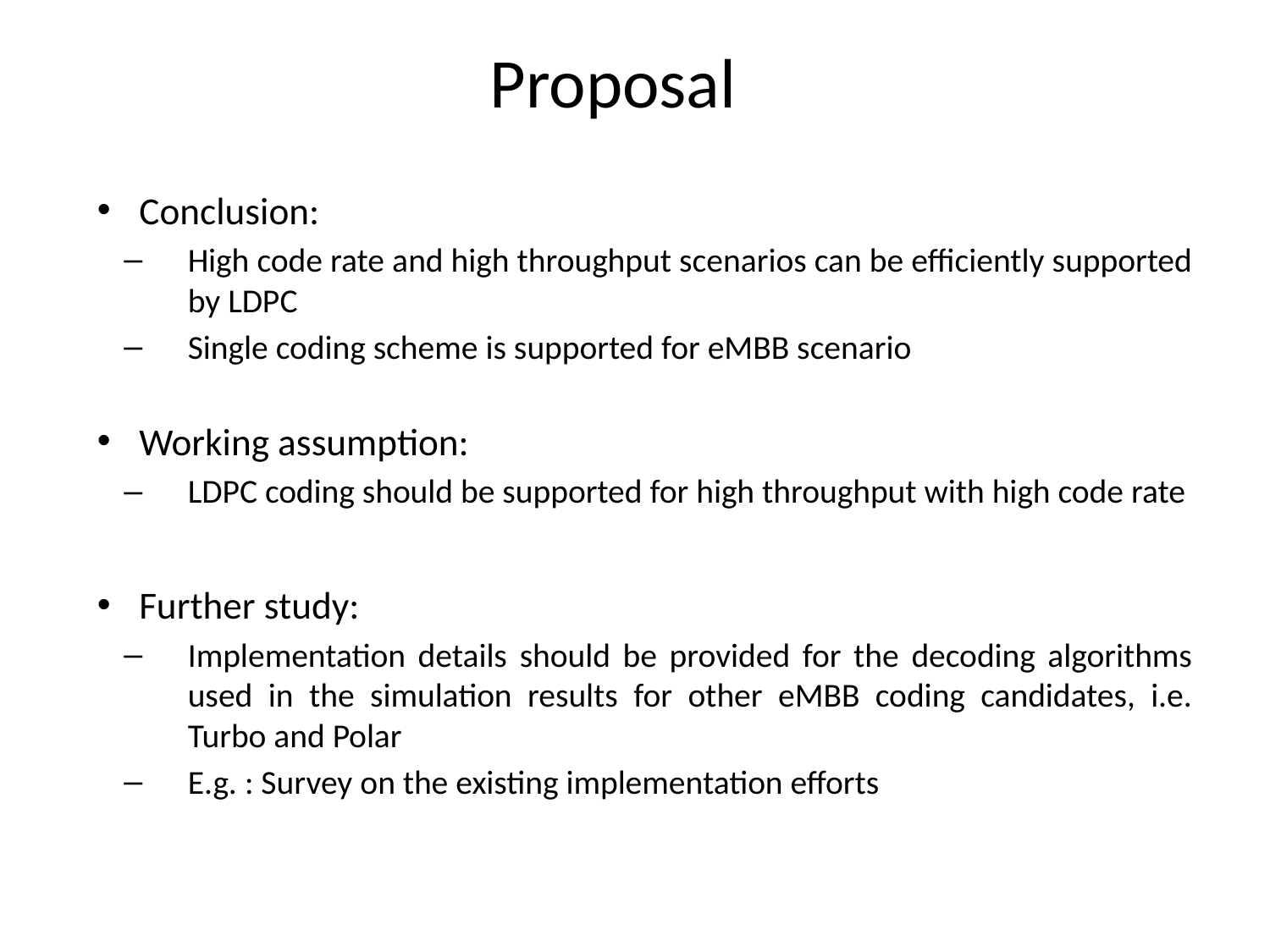

# Proposal
Conclusion:
High code rate and high throughput scenarios can be efficiently supported by LDPC
Single coding scheme is supported for eMBB scenario

Working assumption:
LDPC coding should be supported for high throughput with high code rate

Further study:
Implementation details should be provided for the decoding algorithms used in the simulation results for other eMBB coding candidates, i.e. Turbo and Polar
E.g. : Survey on the existing implementation efforts